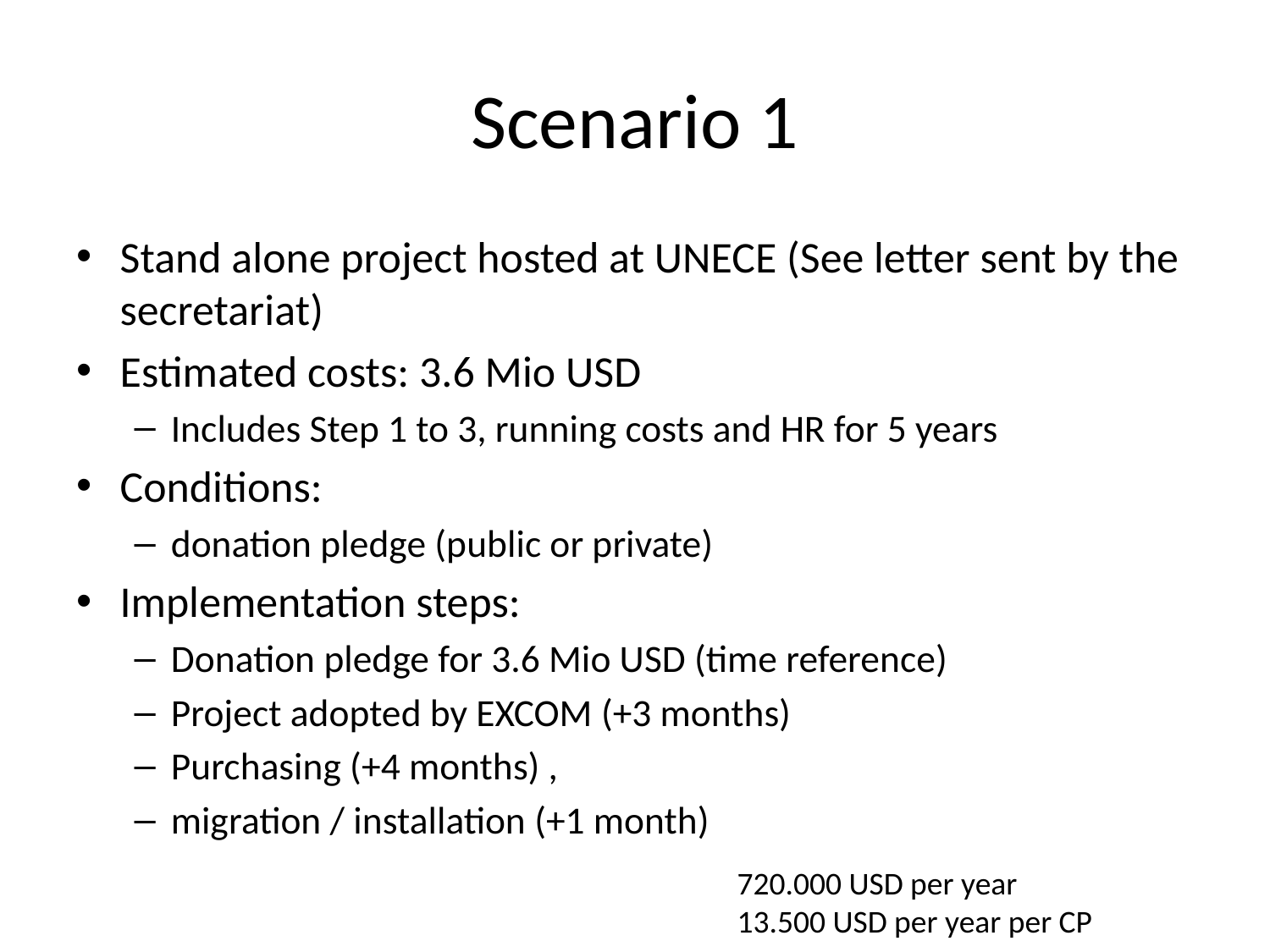

# Scenario 1
Stand alone project hosted at UNECE (See letter sent by the secretariat)
Estimated costs: 3.6 Mio USD
Includes Step 1 to 3, running costs and HR for 5 years
Conditions:
donation pledge (public or private)
Implementation steps:
Donation pledge for 3.6 Mio USD (time reference)
Project adopted by EXCOM (+3 months)
Purchasing (+4 months) ,
migration / installation (+1 month)

720.000 USD per year
13.500 USD per year per CP